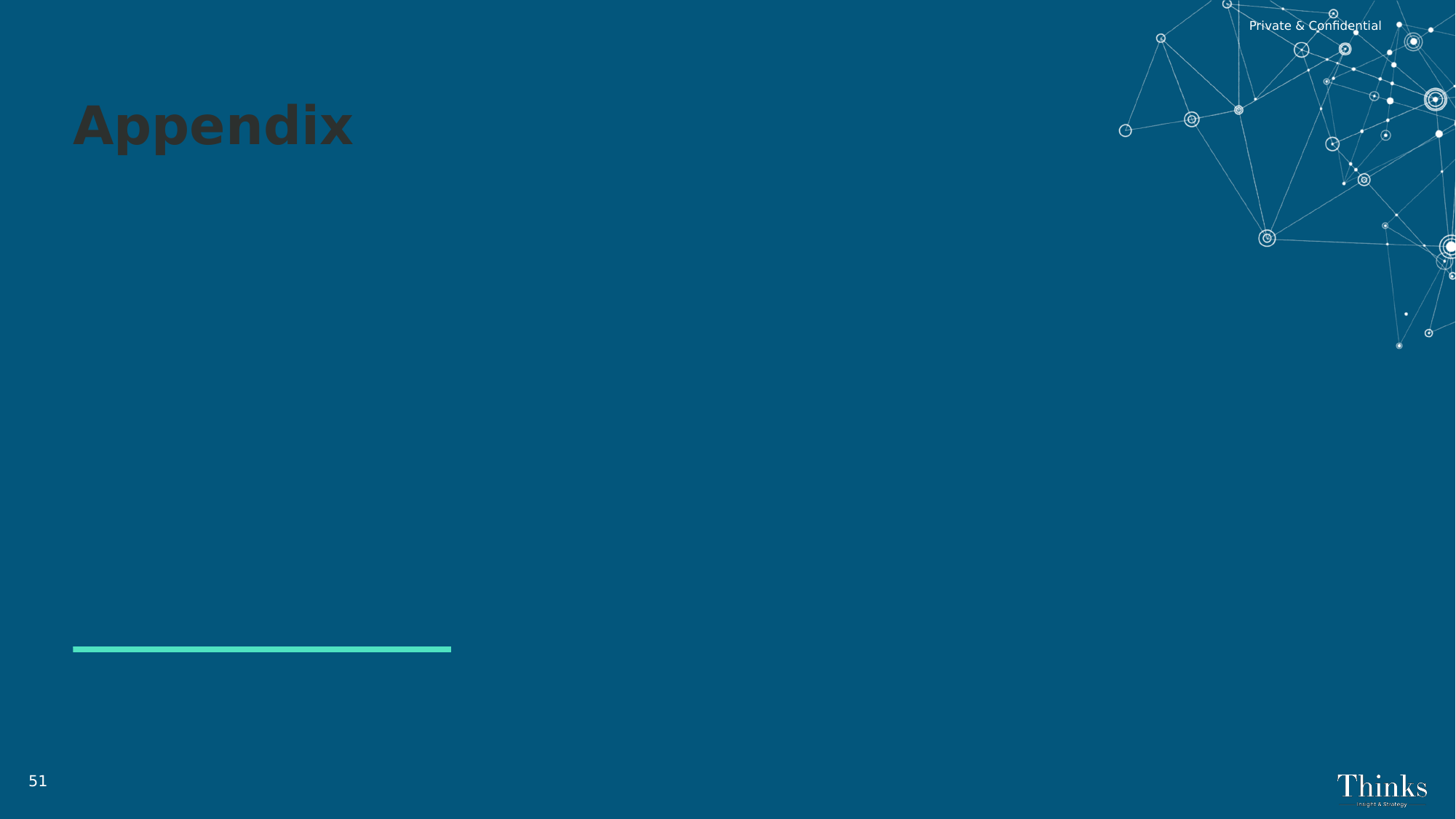

Private & Confidential
# Appendix
Section Subtitle
51